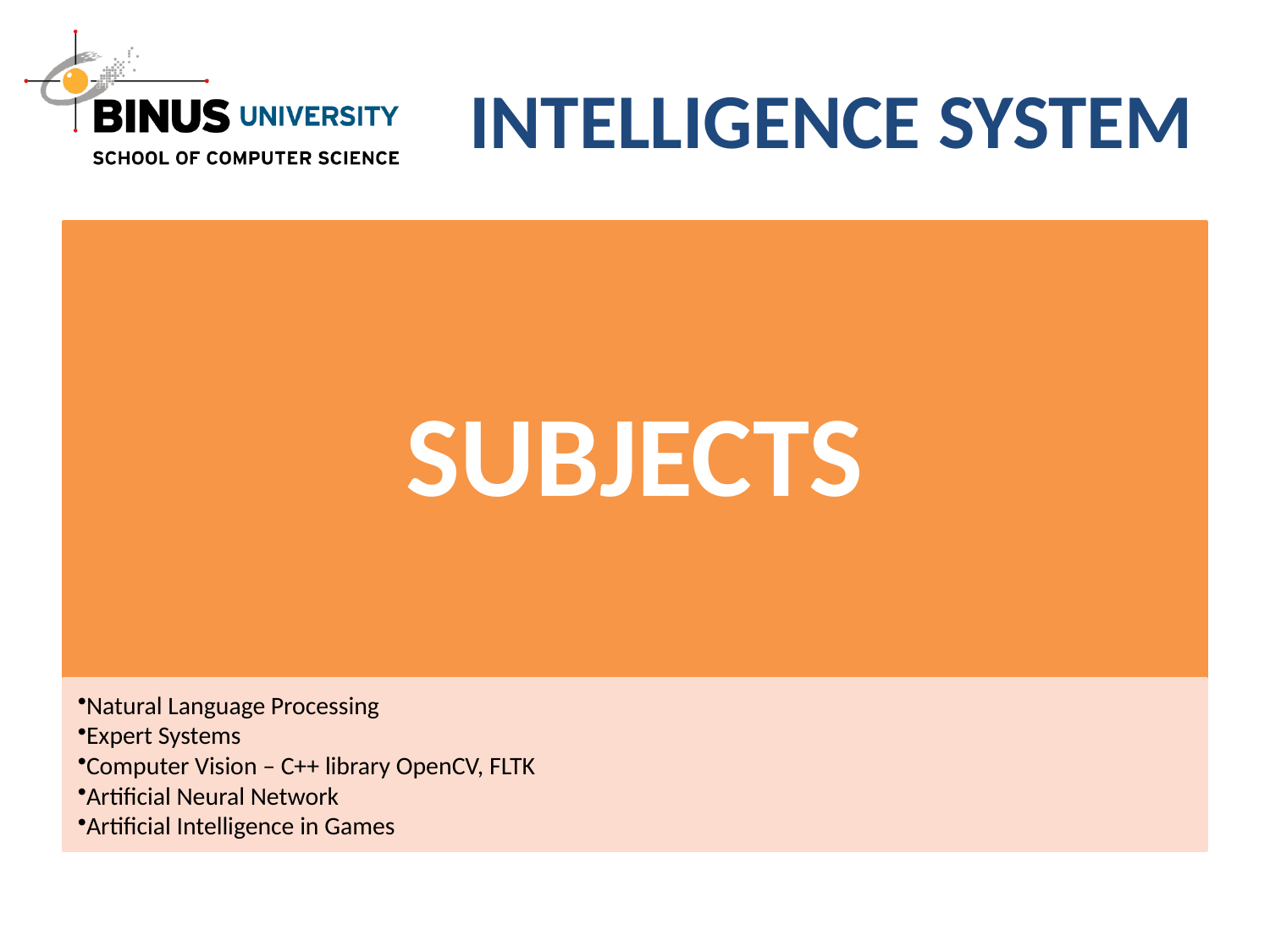

# Intelligence system
SUBJECTS
Natural Language Processing
Expert Systems
Computer Vision – C++ library OpenCV, FLTK
Artificial Neural Network
Artificial Intelligence in Games